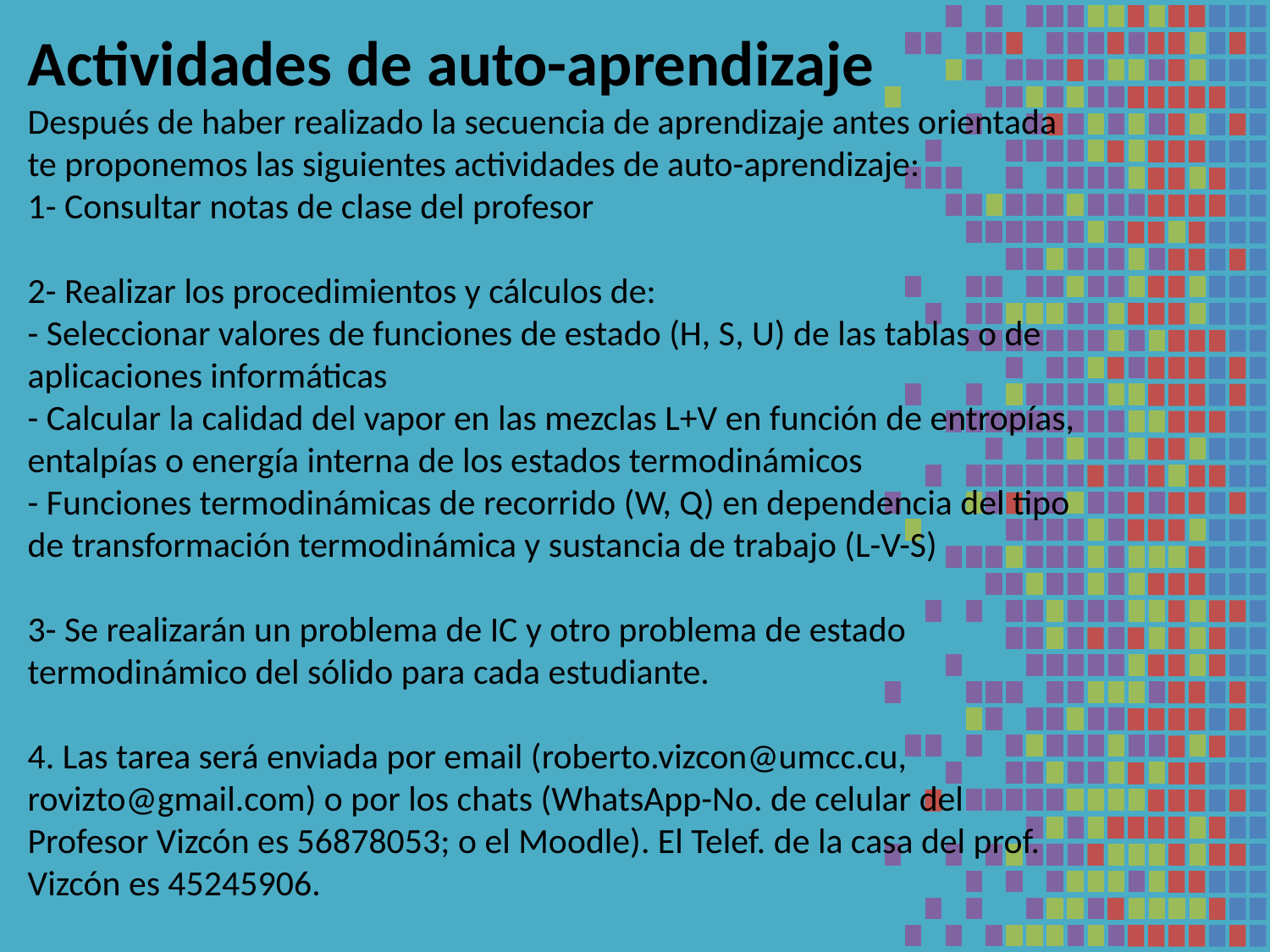

# Actividades de auto-aprendizaje Después de haber realizado la secuencia de aprendizaje antes orientada te proponemos las siguientes actividades de auto-aprendizaje: 1- Consultar notas de clase del profesor 2- Realizar los procedimientos y cálculos de: - Seleccionar valores de funciones de estado (H, S, U) de las tablas o de aplicaciones informáticas - Calcular la calidad del vapor en las mezclas L+V en función de entropías, entalpías o energía interna de los estados termodinámicos - Funciones termodinámicas de recorrido (W, Q) en dependencia del tipo de transformación termodinámica y sustancia de trabajo (L-V-S) 3- Se realizarán un problema de IC y otro problema de estado termodinámico del sólido para cada estudiante. 4. Las tarea será enviada por email (roberto.vizcon@umcc.cu, rovizto@gmail.com) o por los chats (WhatsApp-No. de celular del Profesor Vizcón es 56878053; o el Moodle). El Telef. de la casa del prof. Vizcón es 45245906.